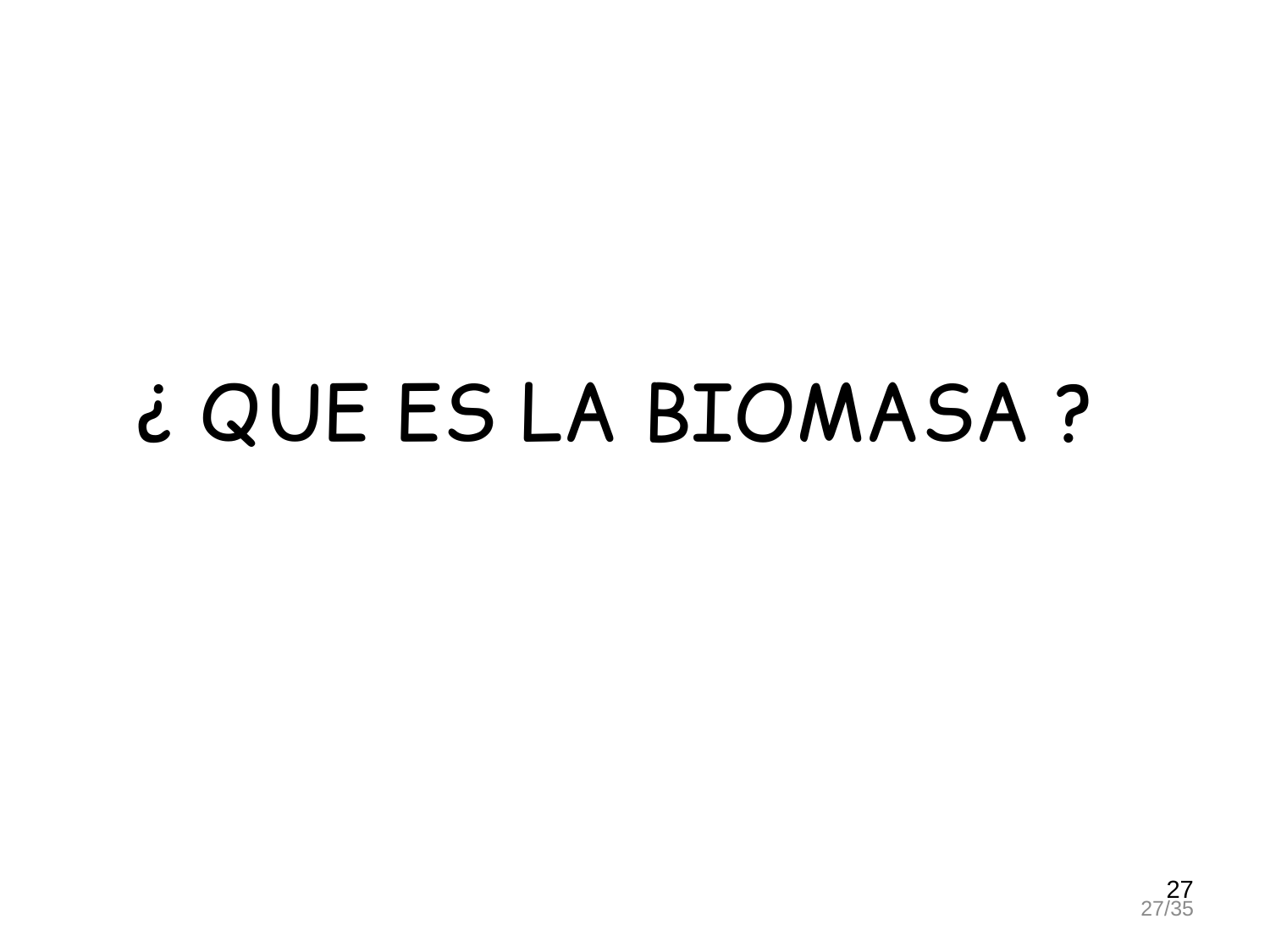

¿ QUE ES LA BIOMASA ?
27
27/35